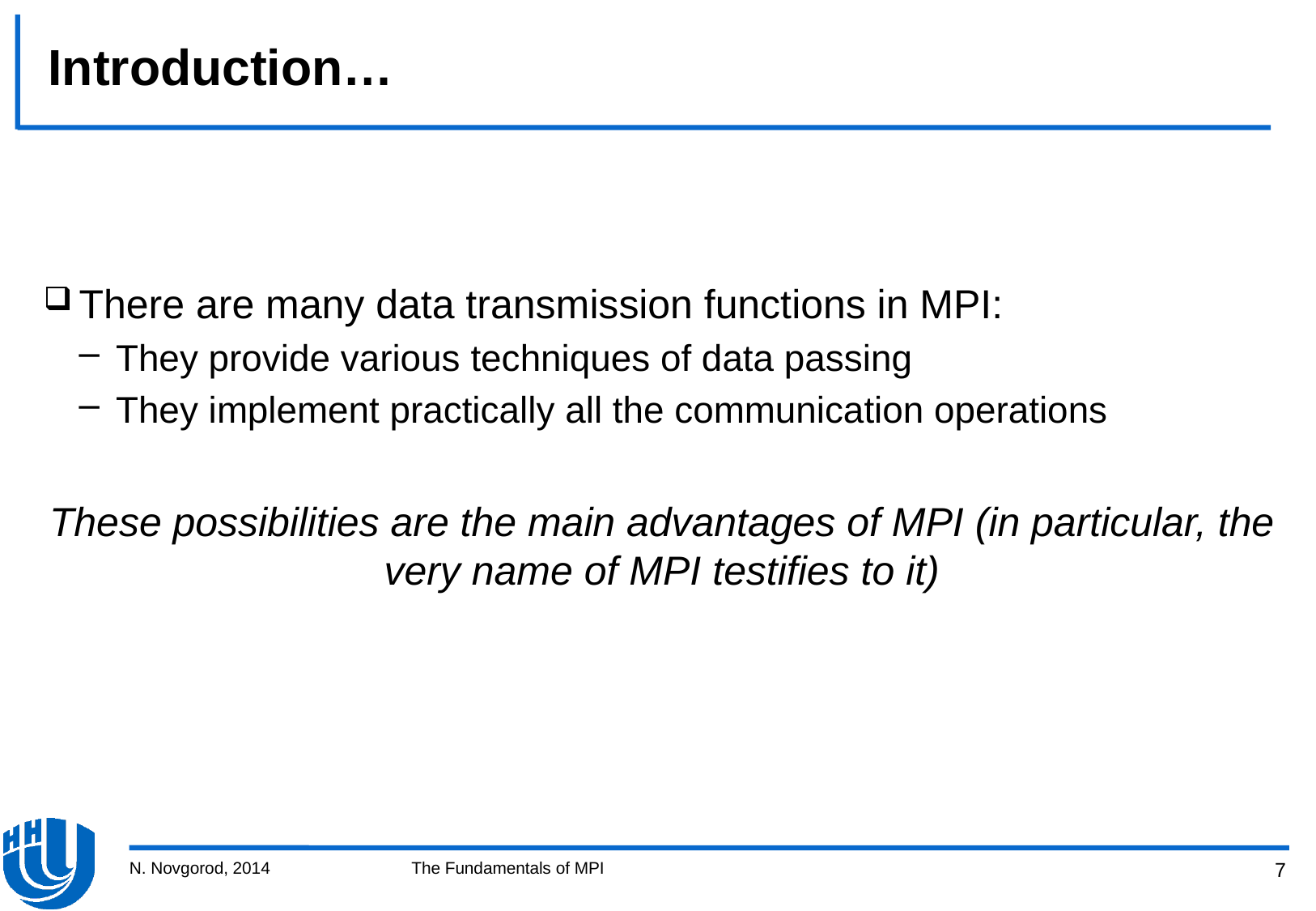

# Introduction…

There are many data transmission functions in MPI:
They provide various techniques of data passing
They implement practically all the communication operations

These possibilities are the main advantages of MPI (in particular, the very name of MPI testifies to it)
N. Novgorod, 2014
The Fundamentals of MPI
7